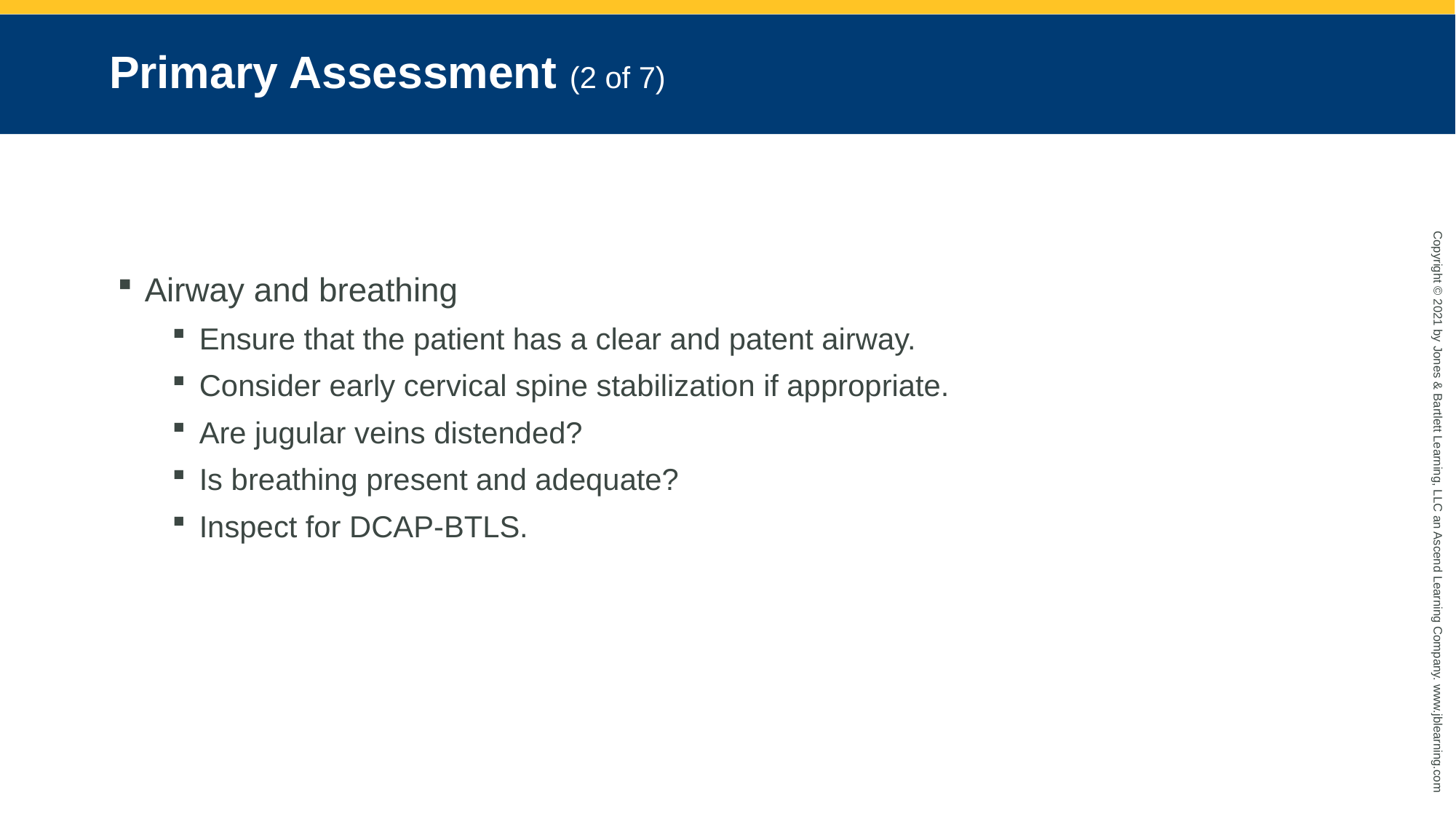

# Primary Assessment (2 of 7)
Airway and breathing
Ensure that the patient has a clear and patent airway.
Consider early cervical spine stabilization if appropriate.
Are jugular veins distended?
Is breathing present and adequate?
Inspect for DCAP-BTLS.